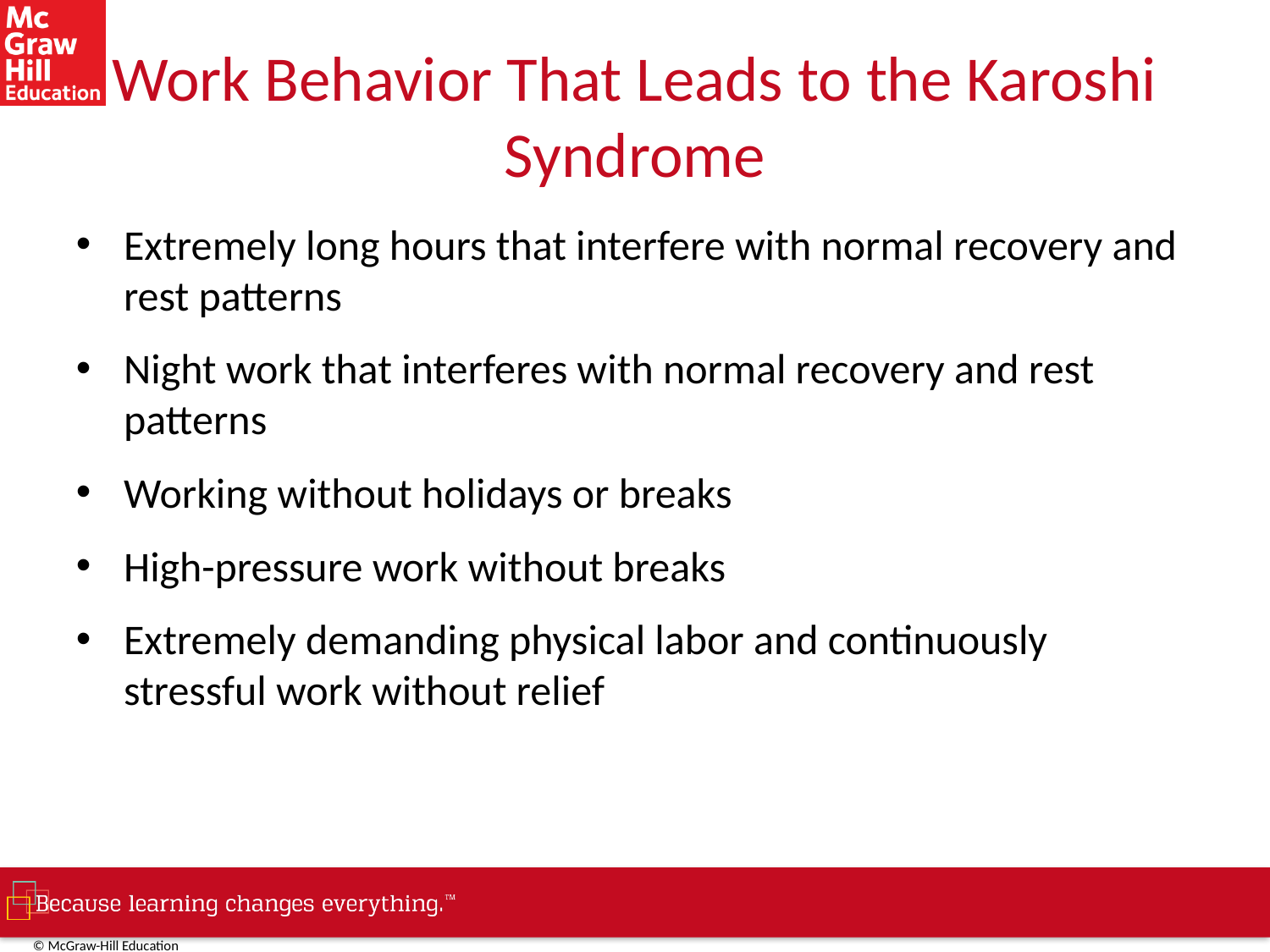

# Work Behavior That Leads to the Karoshi Syndrome
Extremely long hours that interfere with normal recovery and rest patterns
Night work that interferes with normal recovery and rest patterns
Working without holidays or breaks
High-pressure work without breaks
Extremely demanding physical labor and continuously stressful work without relief